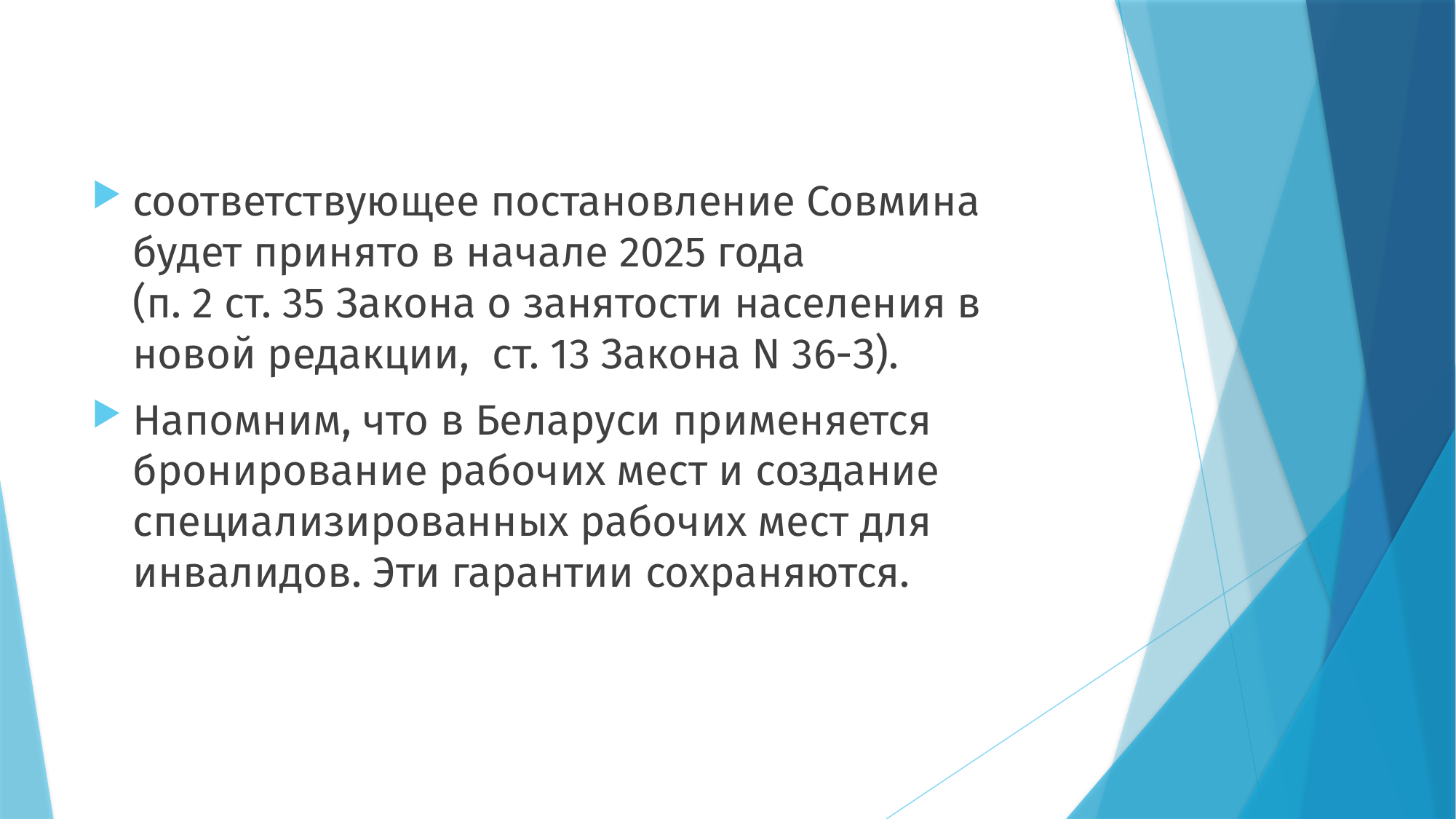

#
соответствующее постановление Совмина будет принято в начале 2025 года
(п. 2 ст. 35 Закона о занятости населения в новой редакции,  ст. 13 Закона N 36-З).
Напомним, что в Беларуси применяется бронирование рабочих мест и создание специализированных рабочих мест для инвалидов. Эти гарантии сохраняются.